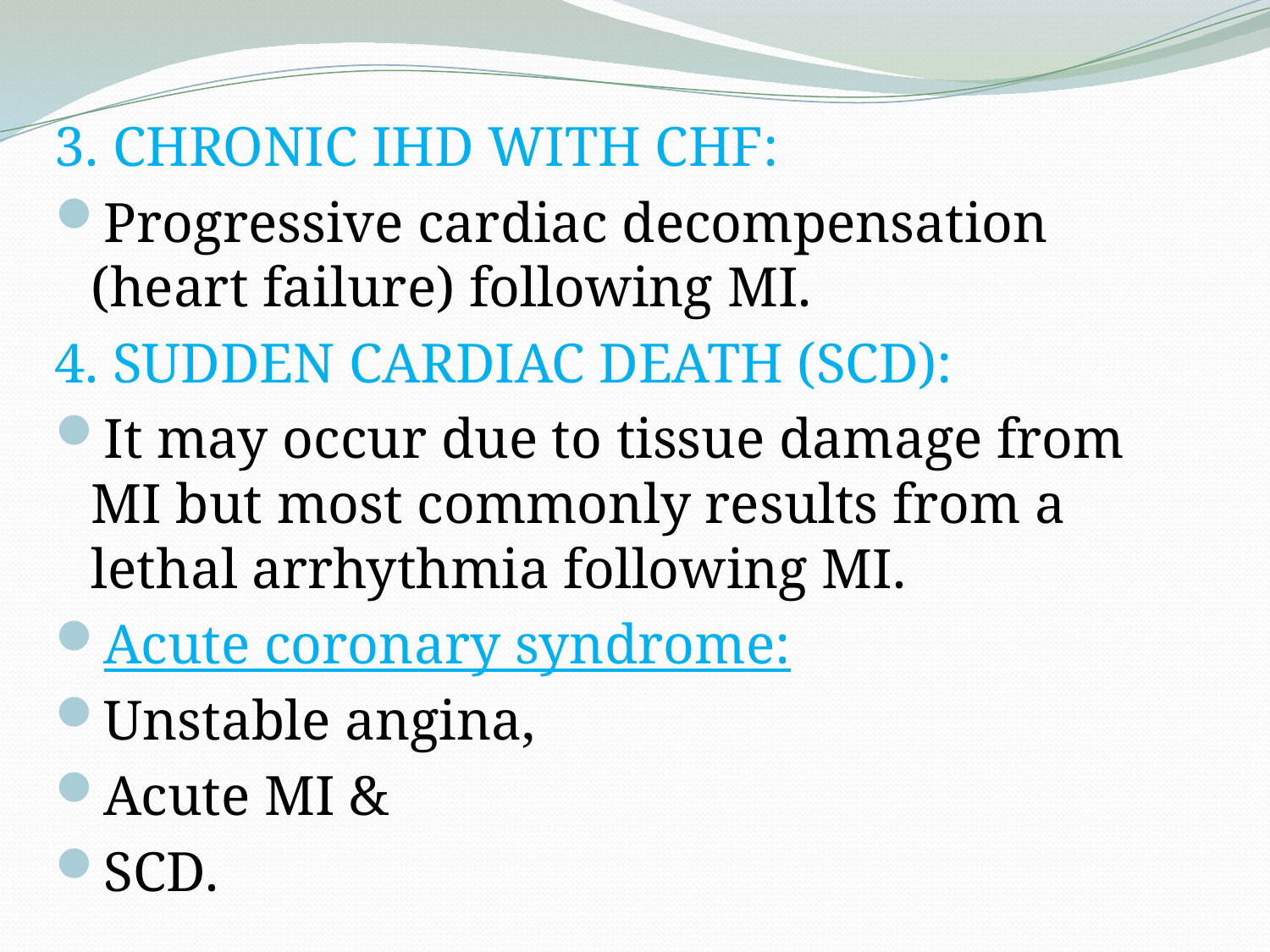

3. CHRONIC IHD WITH CHF:
Progressive cardiac decompensation (heart failure) following MI.
4. SUDDEN CARDIAC DEATH (SCD):
It may occur due to tissue damage from MI but most commonly results from a lethal arrhythmia following MI.
Acute coronary syndrome:
Unstable angina,
Acute MI &
SCD.